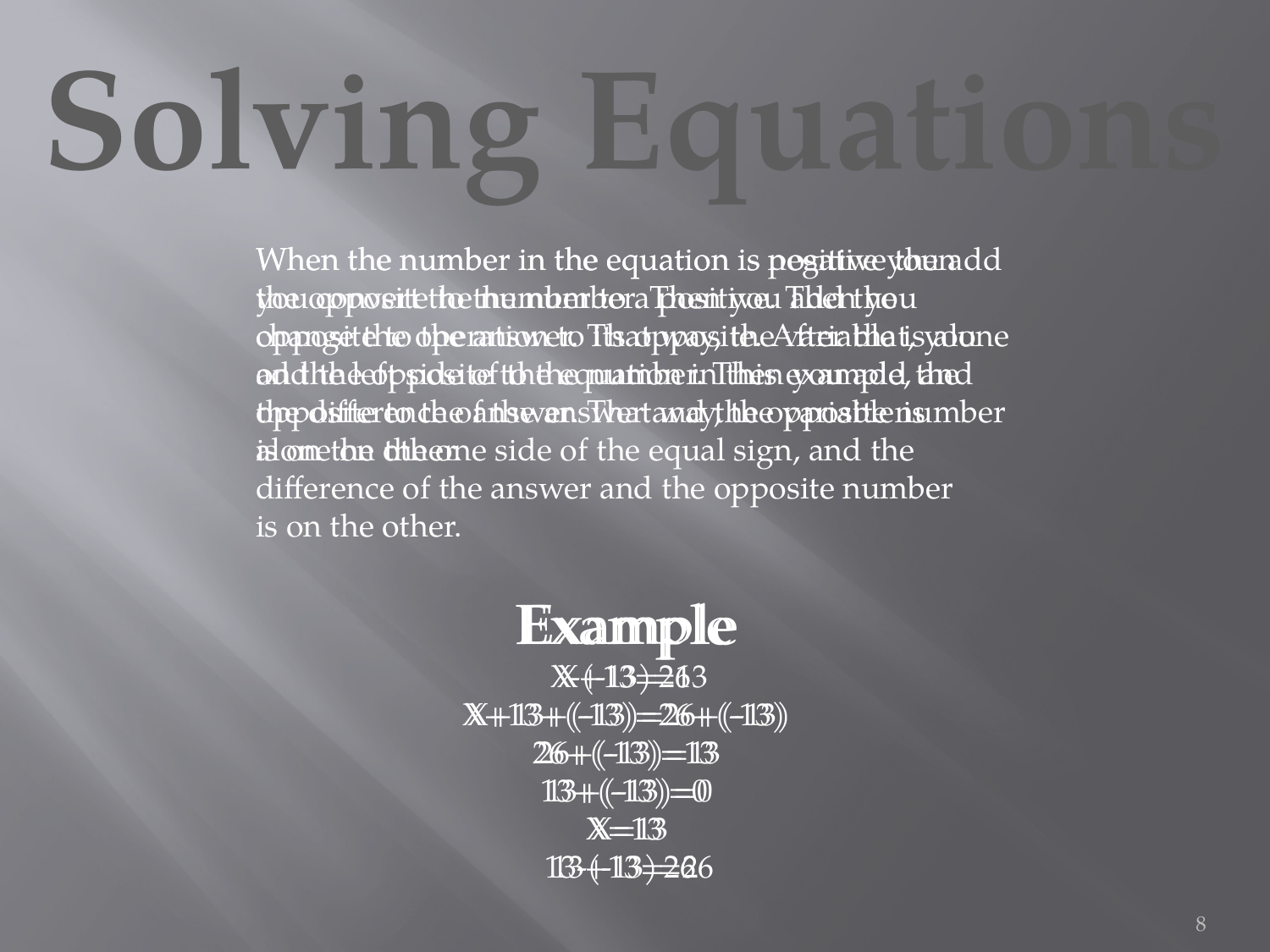

Solving Equations
When the number in the equation is positive you add the opposite to the number. Then you add the opposite to the answer. That way, the variable is alone on the left side of the equation in this example, and the difference of the answer and the opposite number is on the other.
When the number in the equation is negative then you convert the number to a positive. Then you change the operation to its opposite. After that, you add the opposite to the number. Then you add the opposite to the answer. That way, the variable is alone on the one side of the equal sign, and the difference of the answer and the opposite number is on the other.
Example
X+13=26
X+13+(-13)=26+(-13)
26+(-13)=13
13+(-13)=0
X=13
13+13=26
Example
X-(-13)=13
X+13+(-13)=26+(-13)
26+(-13)=13
13+(-13)=0
X=13
13-(-13)=26

8